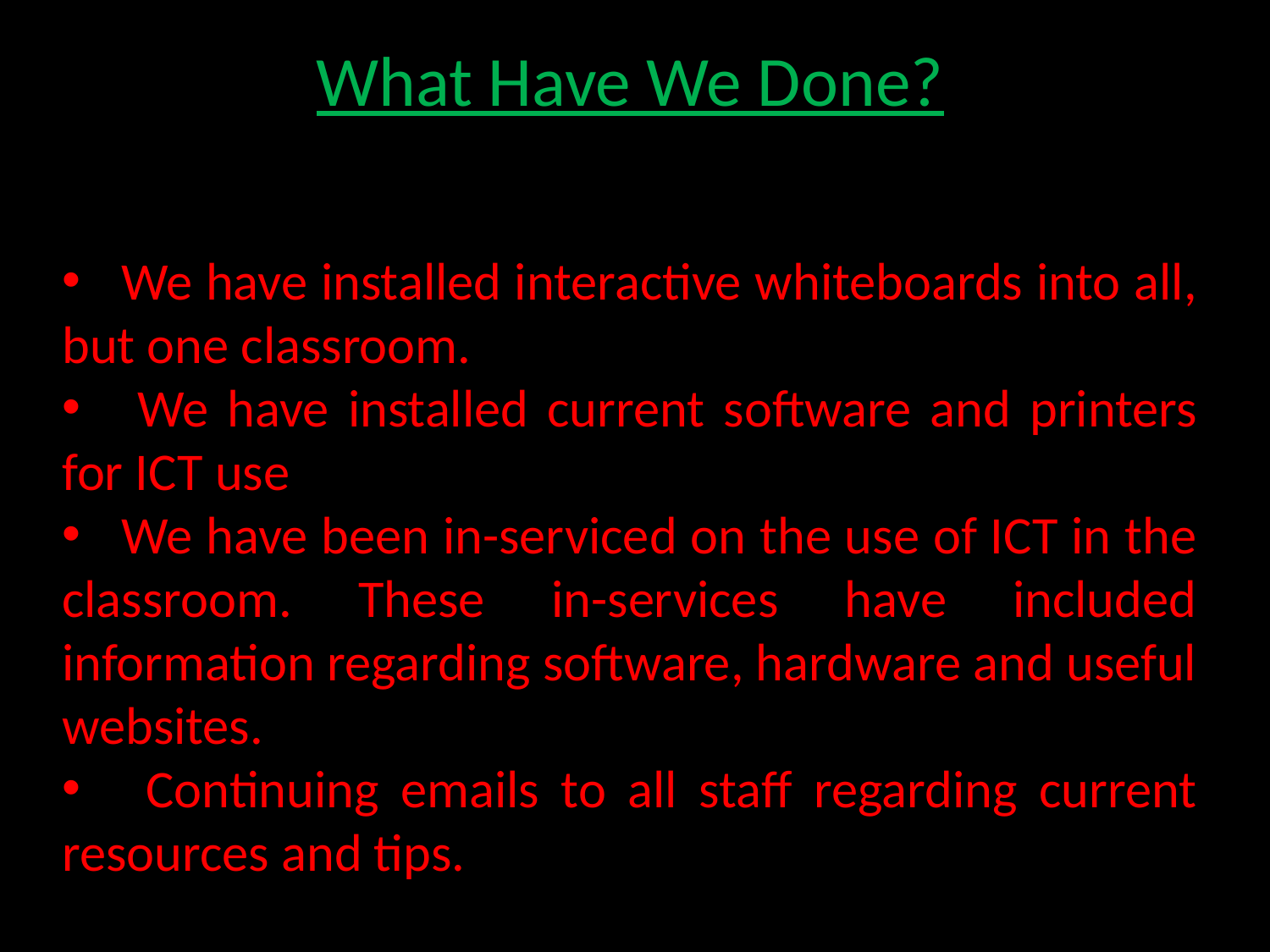

What Have We Done?

   We have installed interactive whiteboards into all, but one classroom.
   We have installed current software and printers for ICT use
   We have been in-serviced on the use of ICT in the classroom. These in-services have included information regarding software, hardware and useful websites.
   Continuing emails to all staff regarding current resources and tips.